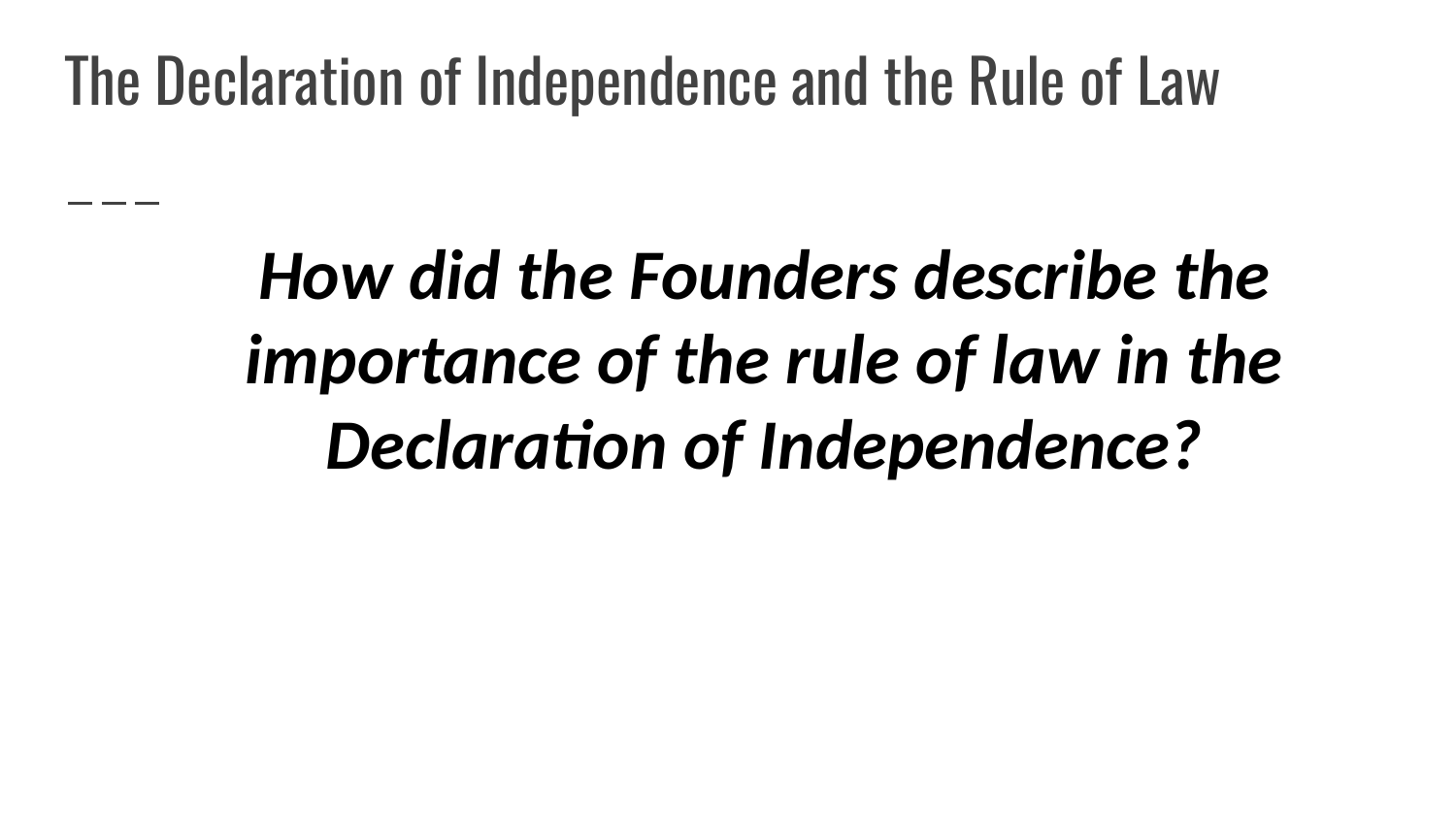

# The Declaration of Independence and the Rule of Law
How did the Founders describe the importance of the rule of law in the Declaration of Independence?